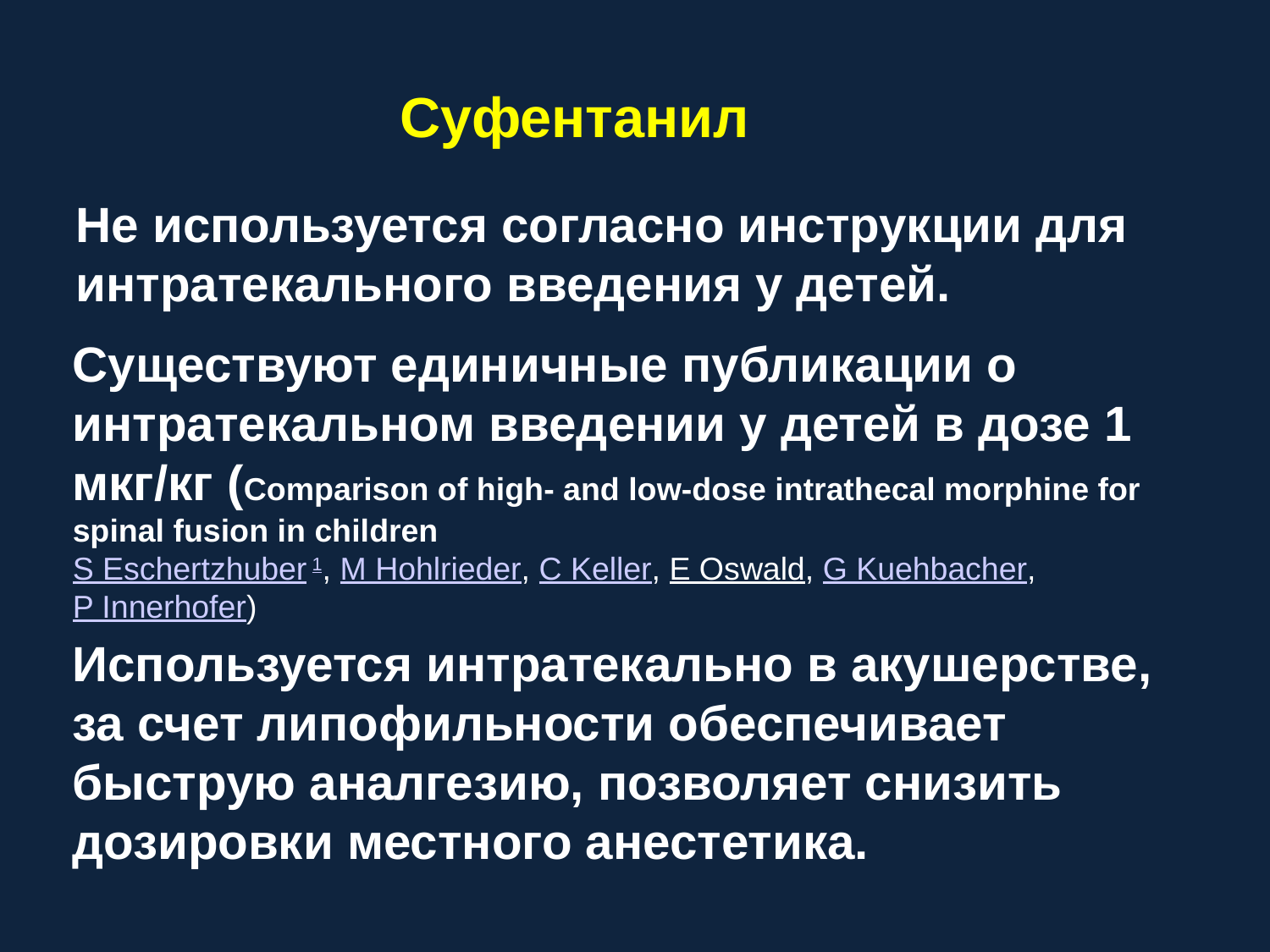

Суфентанил
Не используется согласно инструкции для интратекального введения у детей.

Существуют единичные публикации о интратекальном введении у детей в дозе 1 мкг/кг (Comparison of high- and low-dose intrathecal morphine for spinal fusion in children
S Eschertzhuber 1, M Hohlrieder, C Keller, E Oswald, G Kuehbacher, P Innerhofer)

Используется интратекально в акушерстве, за счет липофильности обеспечивает быструю аналгезию, позволяет снизить дозировки местного анестетика.